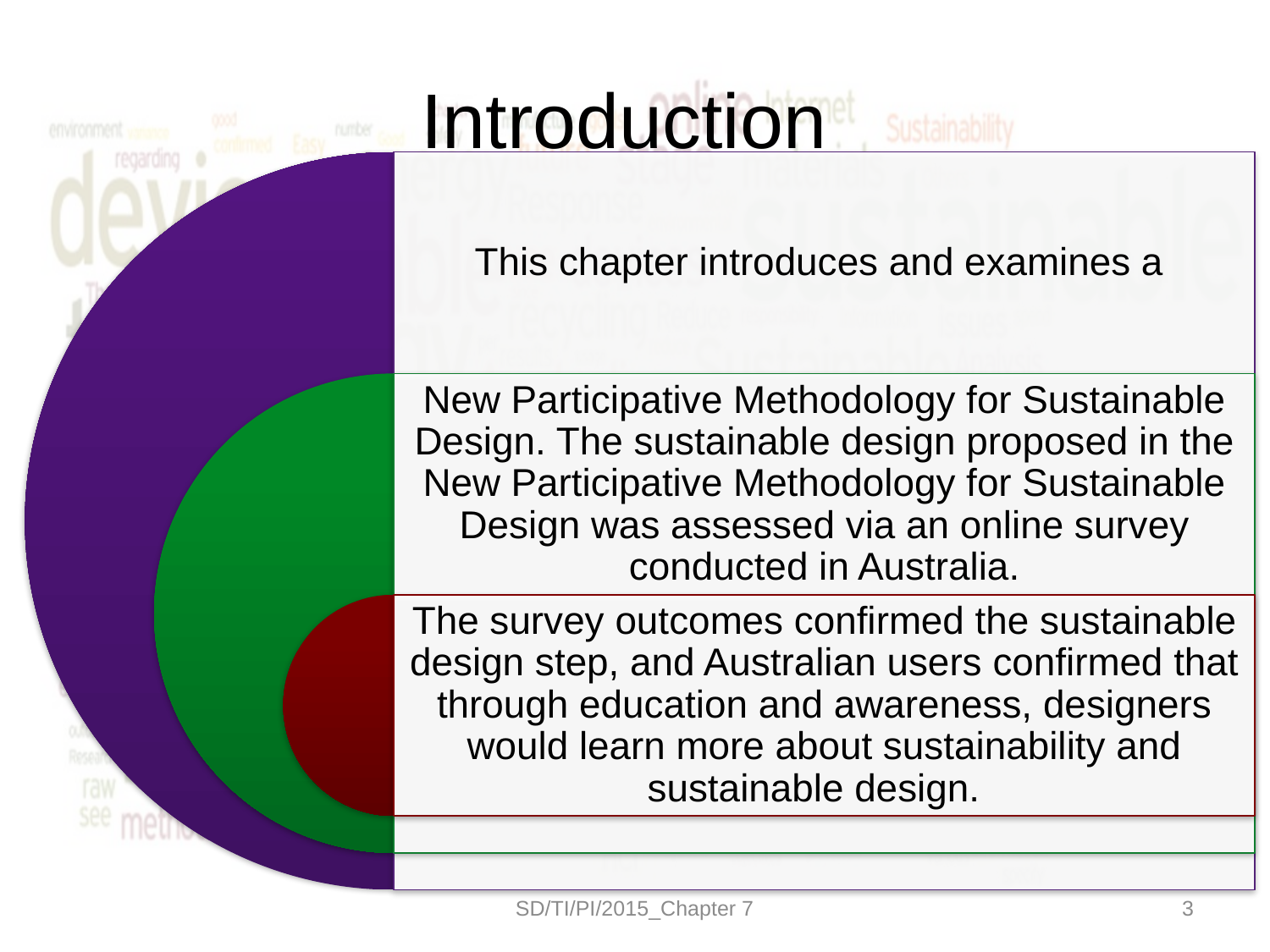

# Introduction
This chapter introduces and examines a
New Participative Methodology for Sustainable Design. The sustainable design proposed in the New Participative Methodology for Sustainable Design was assessed via an online survey conducted in Australia.
The survey outcomes confirmed the sustainable design step, and Australian users confirmed that through education and awareness, designers would learn more about sustainability and sustainable design.
SD/TI/PI/2015_Chapter 7
3